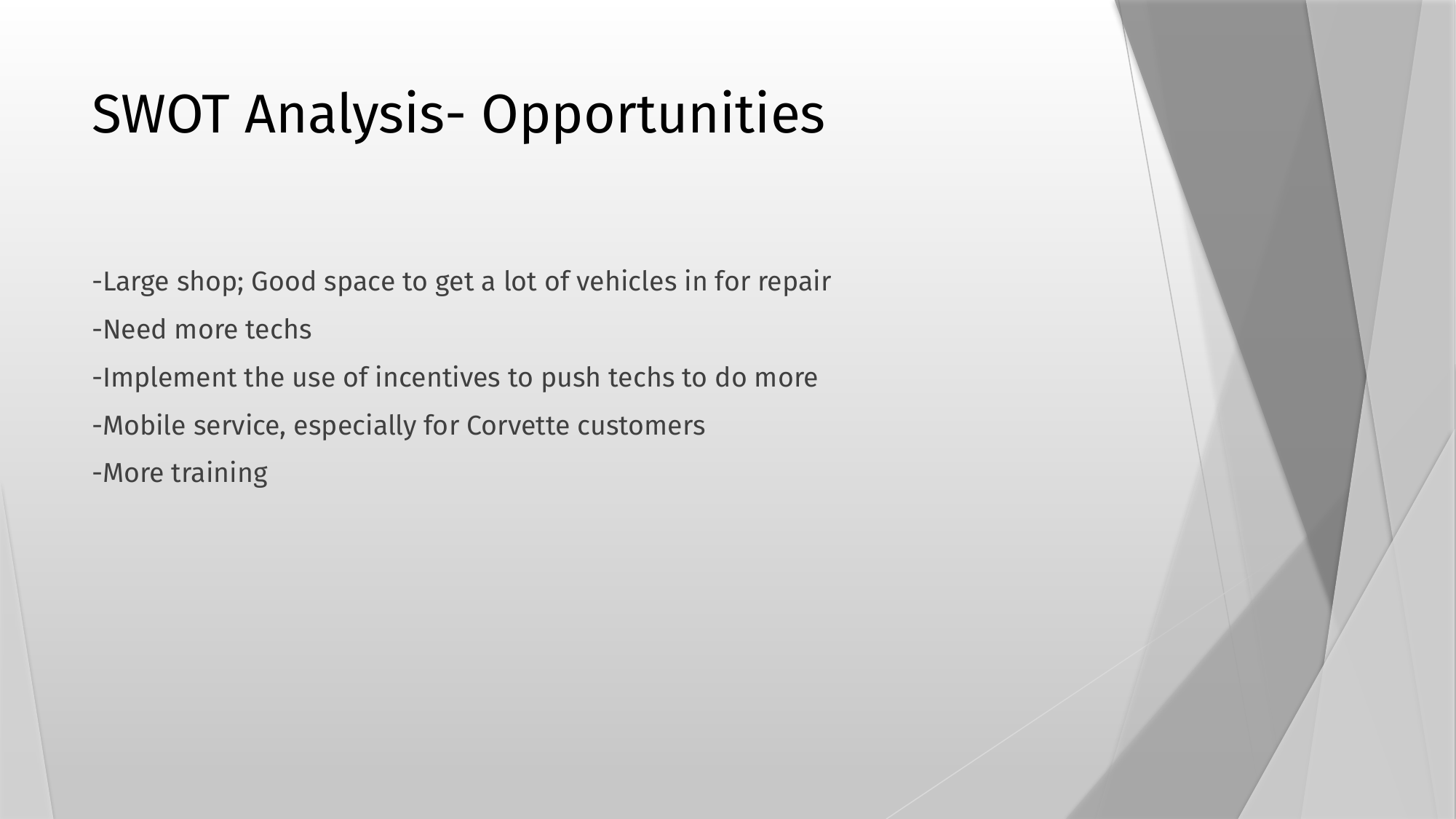

# SWOT Analysis- Opportunities
-Large shop; Good space to get a lot of vehicles in for repair
-Need more techs
-Implement the use of incentives to push techs to do more
-Mobile service, especially for Corvette customers
-More training